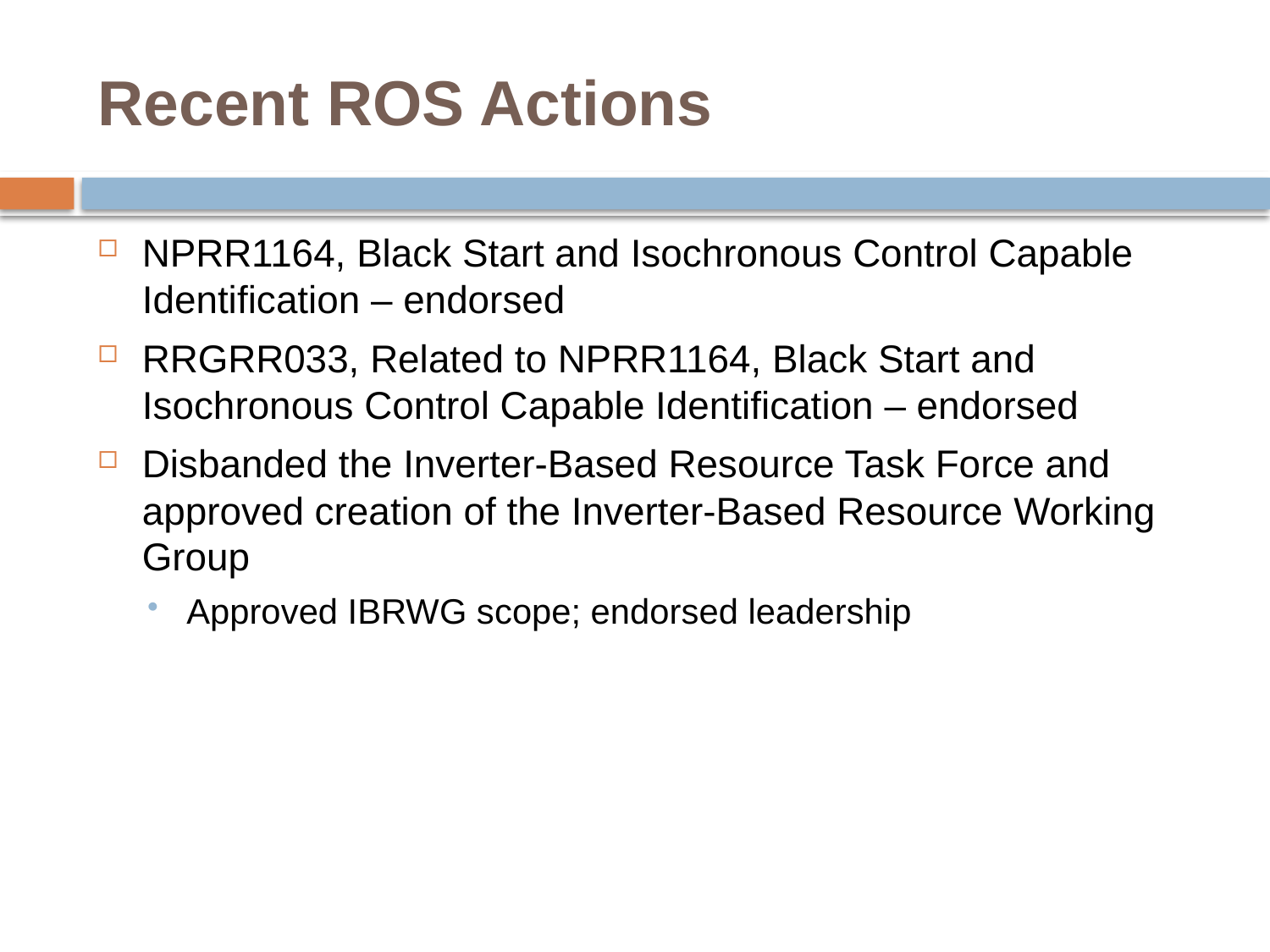

# Recent ROS Actions
NPRR1164, Black Start and Isochronous Control Capable Identification – endorsed
RRGRR033, Related to NPRR1164, Black Start and Isochronous Control Capable Identification – endorsed
Disbanded the Inverter-Based Resource Task Force and approved creation of the Inverter-Based Resource Working Group
Approved IBRWG scope; endorsed leadership